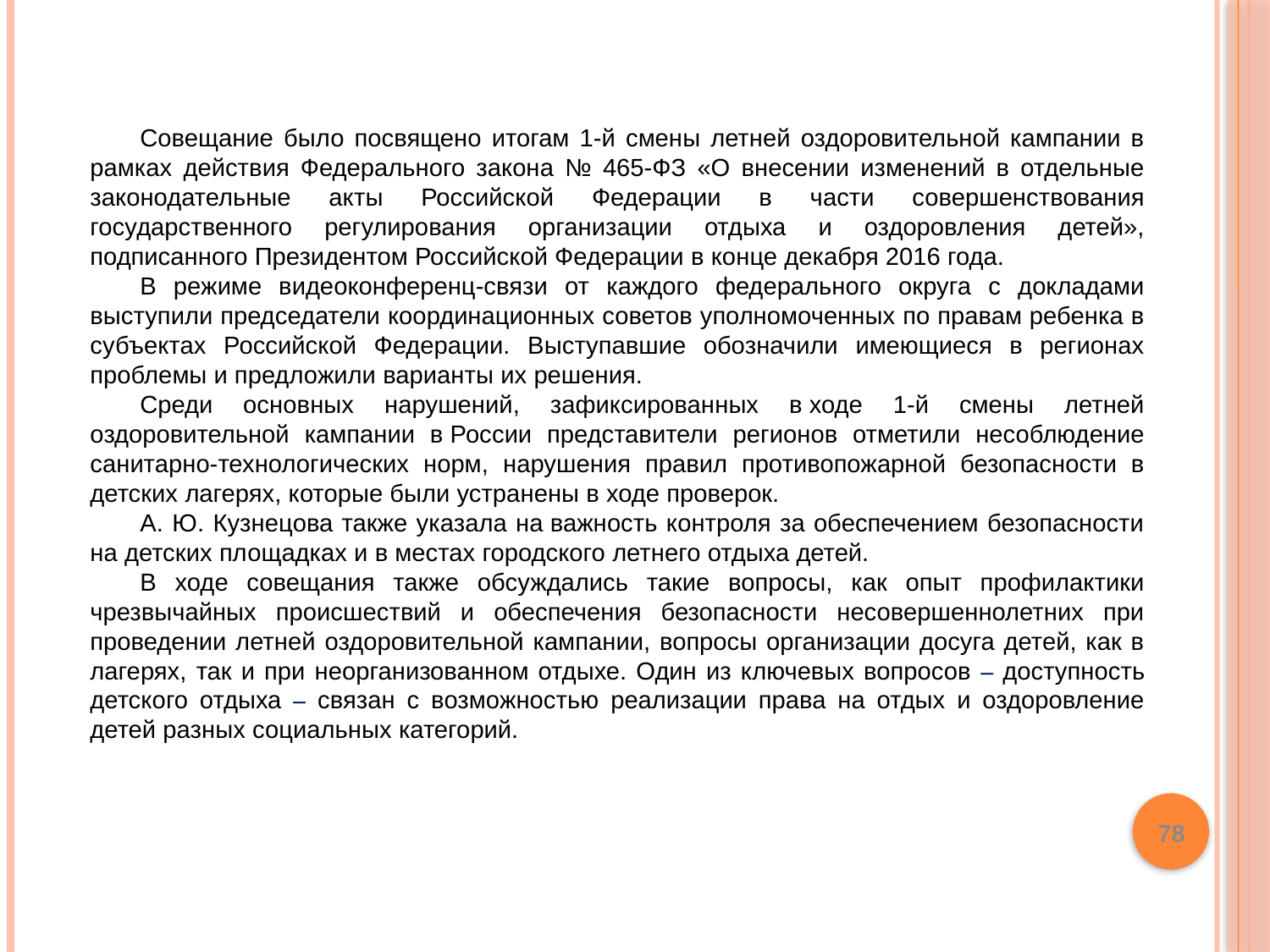

Совещание было посвящено итогам 1-й смены летней оздоровительной кампании в рамках действия Федерального закона № 465-ФЗ «О внесении изменений в отдельные законодательные акты Российской Федерации в части совершенствования государственного регулирования организации отдыха и оздоровления детей», подписанного Президентом Российской Федерации в конце декабря 2016 года.
В режиме видеоконференц-связи от каждого федерального округа с докладами выступили председатели координационных советов уполномоченных по правам ребенка в субъектах Российской Федерации. Выступавшие обозначили имеющиеся в регионах проблемы и предложили варианты их решения.
Среди основных нарушений, зафиксированных в ходе 1-й смены летней оздоровительной кампании в России представители регионов отметили несоблюдение санитарно-технологических норм, нарушения правил противопожарной безопасности в детских лагерях, которые были устранены в ходе проверок.
А. Ю. Кузнецова также указала на важность контроля за обеспечением безопасности на детских площадках и в местах городского летнего отдыха детей.
В ходе совещания также обсуждались такие вопросы, как опыт профилактики чрезвычайных происшествий и обеспечения безопасности несовершеннолетних при проведении летней оздоровительной кампании, вопросы организации досуга детей, как в лагерях, так и при неорганизованном отдыхе. Один из ключевых вопросов – доступность детского отдыха – связан с возможностью реализации права на отдых и оздоровление детей разных социальных категорий.

78